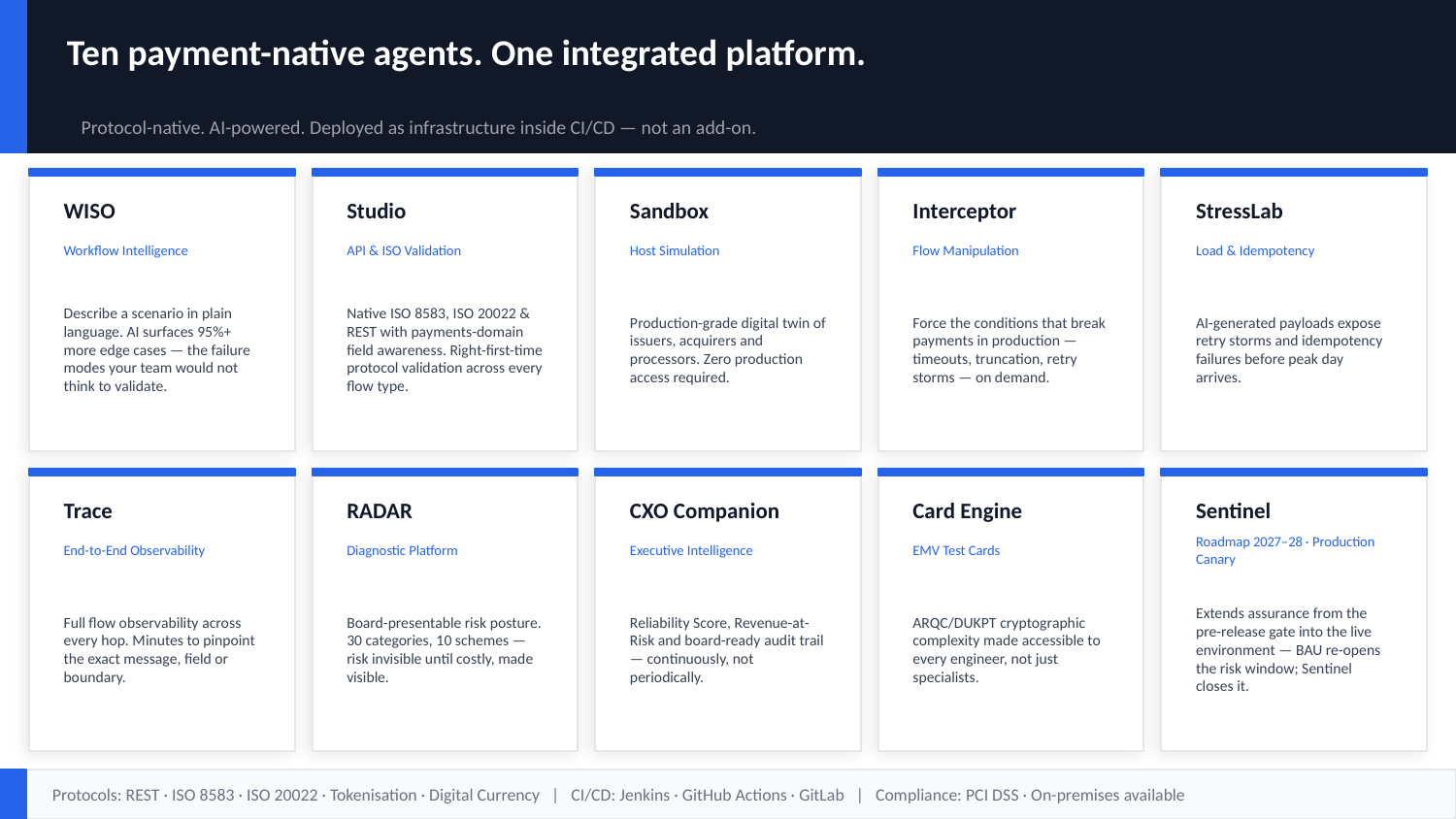

Ten payment-native agents. One integrated platform.
Protocol-native. AI-powered. Deployed as infrastructure inside CI/CD — not an add-on.

WISO
Studio
Sandbox
Interceptor
StressLab
Workflow Intelligence
API & ISO Validation
Host Simulation
Flow Manipulation
Load & Idempotency
Describe a scenario in plain language. AI surfaces 95%+ more edge cases — the failure modes your team would not think to validate.
Native ISO 8583, ISO 20022 & REST with payments-domain field awareness. Right-first-time protocol validation across every flow type.
Production-grade digital twin of issuers, acquirers and processors. Zero production access required.
Force the conditions that break payments in production — timeouts, truncation, retry storms — on demand.
AI-generated payloads expose retry storms and idempotency failures before peak day arrives.

Trace
RADAR
CXO Companion
Card Engine
Sentinel
End-to-End Observability
Diagnostic Platform
Executive Intelligence
EMV Test Cards
Roadmap 2027–28 · Production Canary
Full flow observability across every hop. Minutes to pinpoint the exact message, field or boundary.
Board-presentable risk posture. 30 categories, 10 schemes — risk invisible until costly, made visible.
Reliability Score, Revenue-at-Risk and board-ready audit trail — continuously, not periodically.
ARQC/DUKPT cryptographic complexity made accessible to every engineer, not just specialists.
Extends assurance from the pre-release gate into the live environment — BAU re-opens the risk window; Sentinel closes it.

Protocols: REST · ISO 8583 · ISO 20022 · Tokenisation · Digital Currency   |   CI/CD: Jenkins · GitHub Actions · GitLab   |   Compliance: PCI DSS · On-premises available